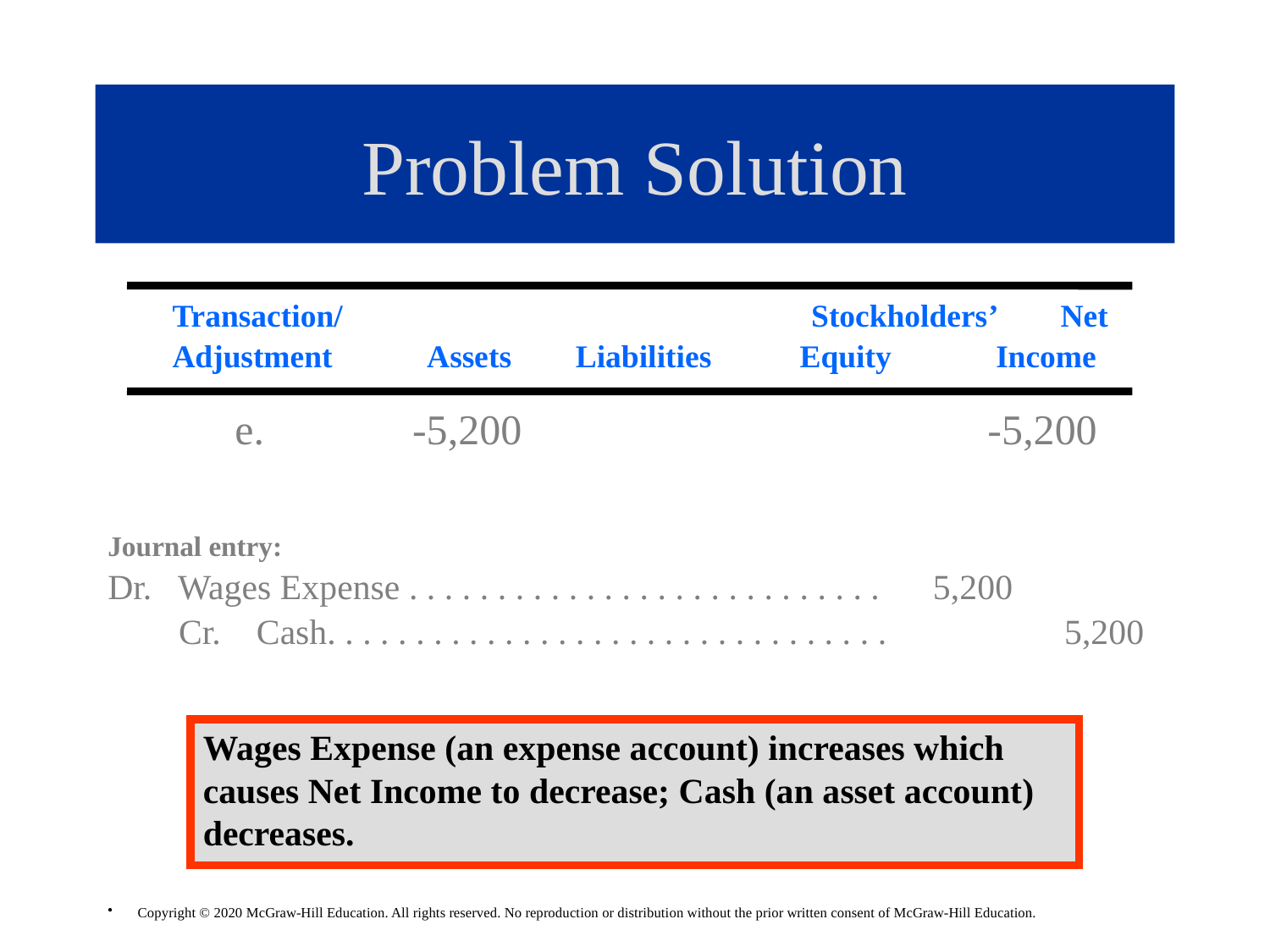

# Problem Solution

        Transaction/	                                                  Stockholders’        Net
        Adjustment            Assets        Liabilities           Equity             Income

            e.              -5,200                                            -5,200

Journal entry:
Dr.   Wages Expense . . . . . . . . . . . . . . . . . . . . . . . . . . .      5,200
        Cr.    Cash. . . . . . . . . . . . . . . . . . . . . . . . . . . . . . . .                    5,200
Wages Expense (an expense account) increases which causes Net Income to decrease; Cash (an asset account) decreases.